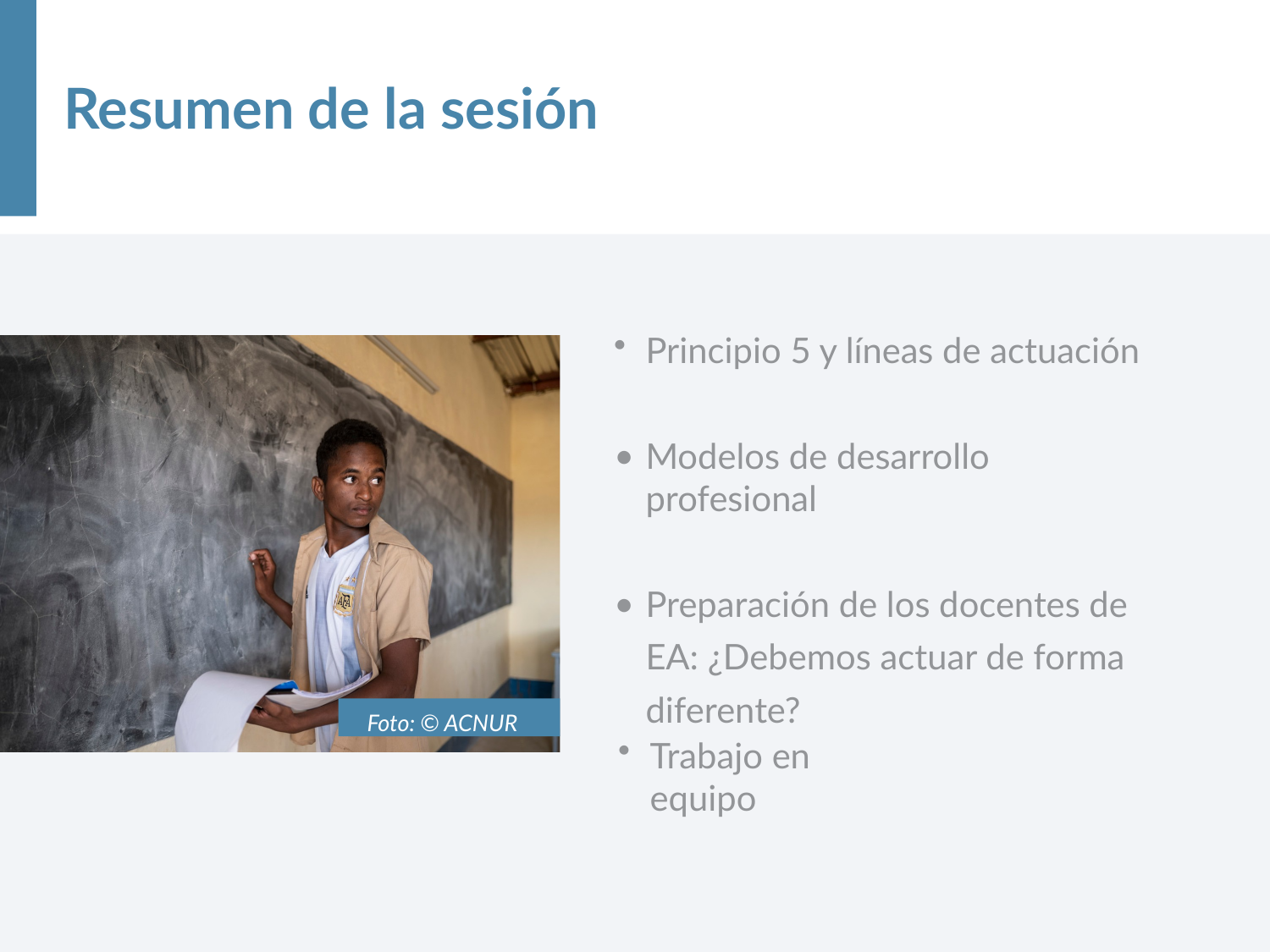

# Resumen de la sesión

Principio 5 y líneas de actuación

Modelos de desarrollo profesional

Preparación de los docentes de EA: ¿Debemos actuar de forma diferente?

Foto: © ACNUR
Trabajo en equipo